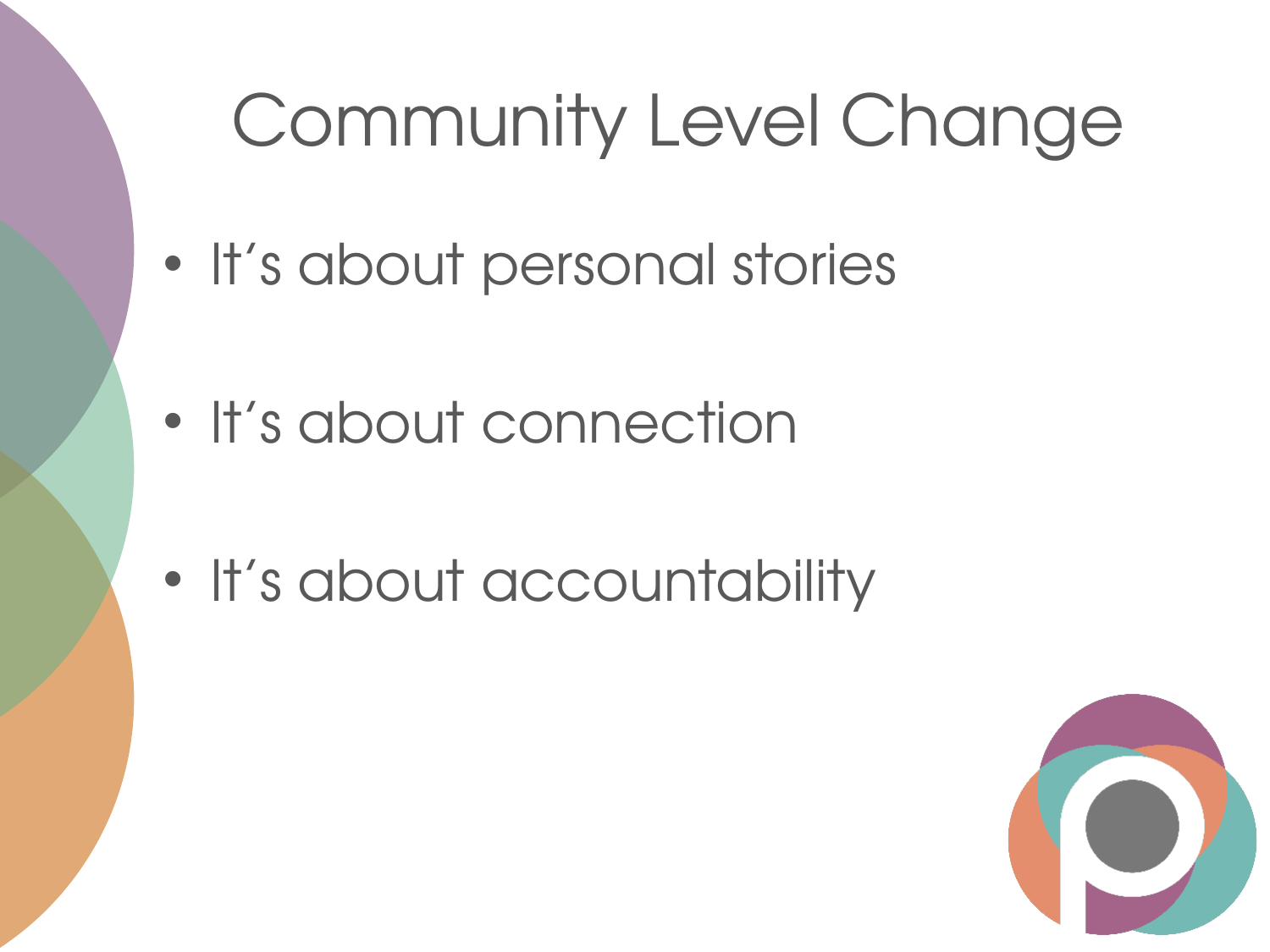

# Community Level Change
It’s about personal stories

It’s about connection

It’s about accountability